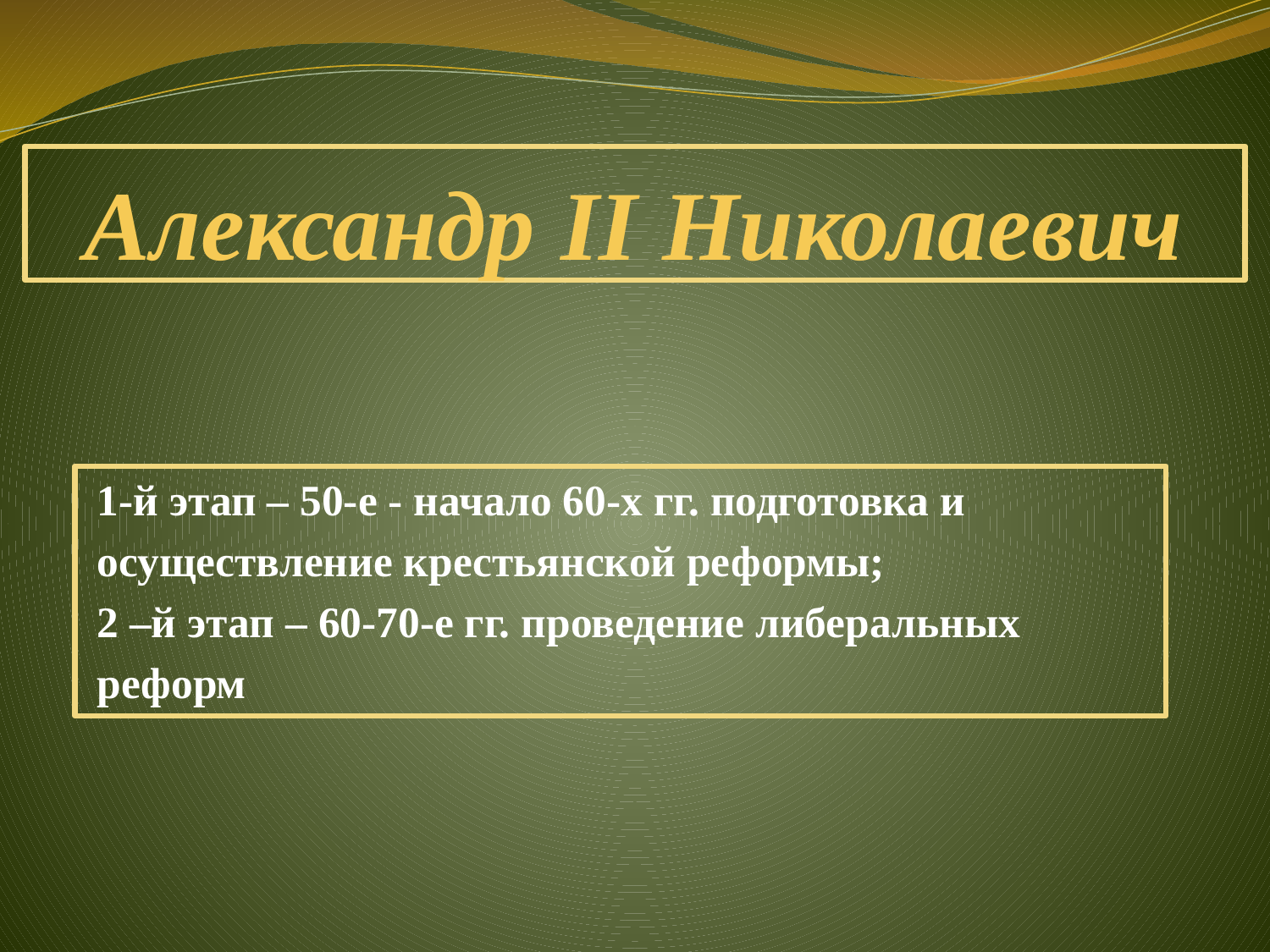

# Александр II Николаевич
  1-й этап – 50-е - начало 60-х гг. подготовка и
  осуществление крестьянской реформы;
  2 –й этап – 60-70-е гг. проведение либеральных
  реформ